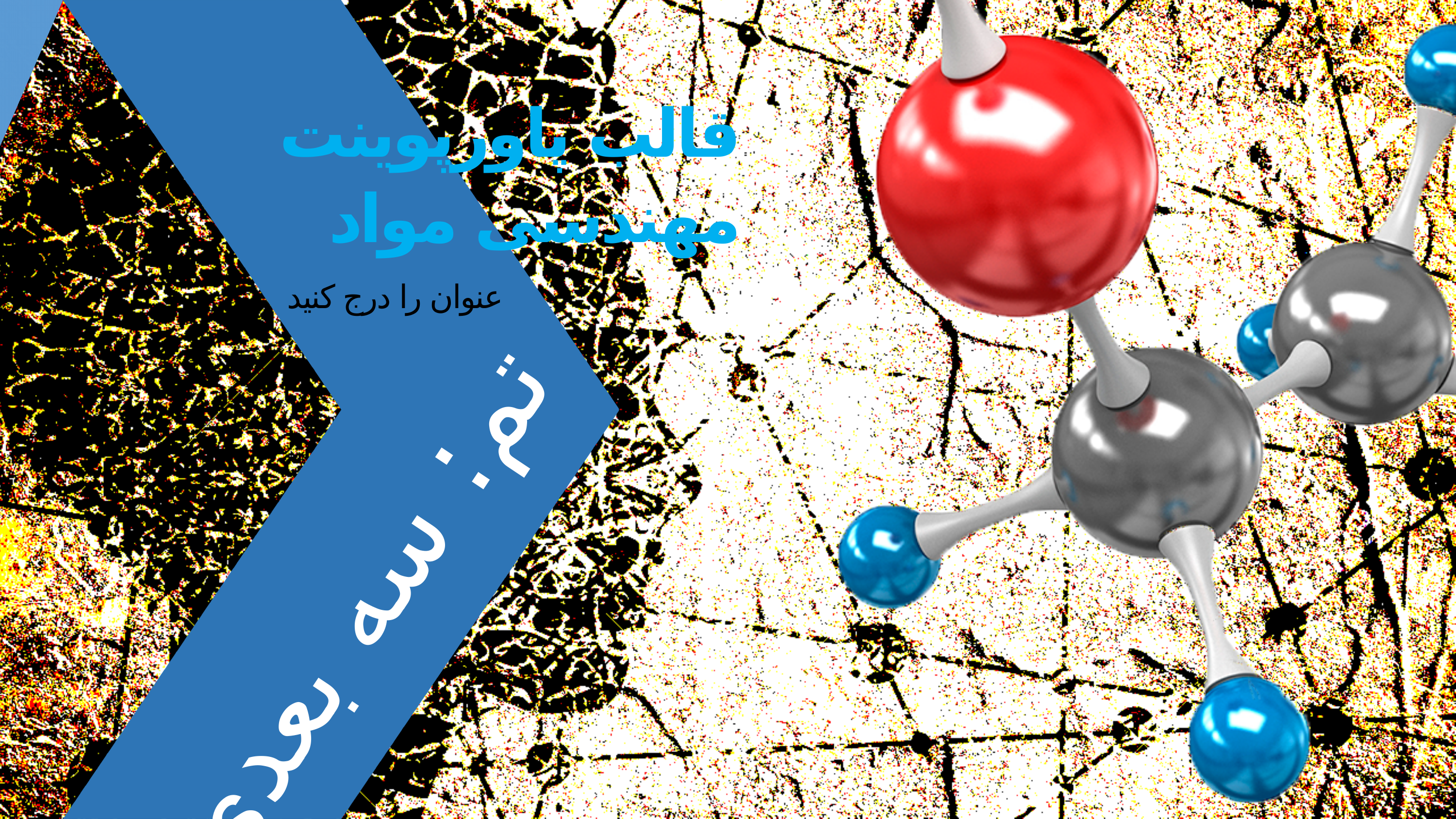

قالب پاورپوینت مهندسی مواد
عنوان را درج کنید
تم: سه بعدی